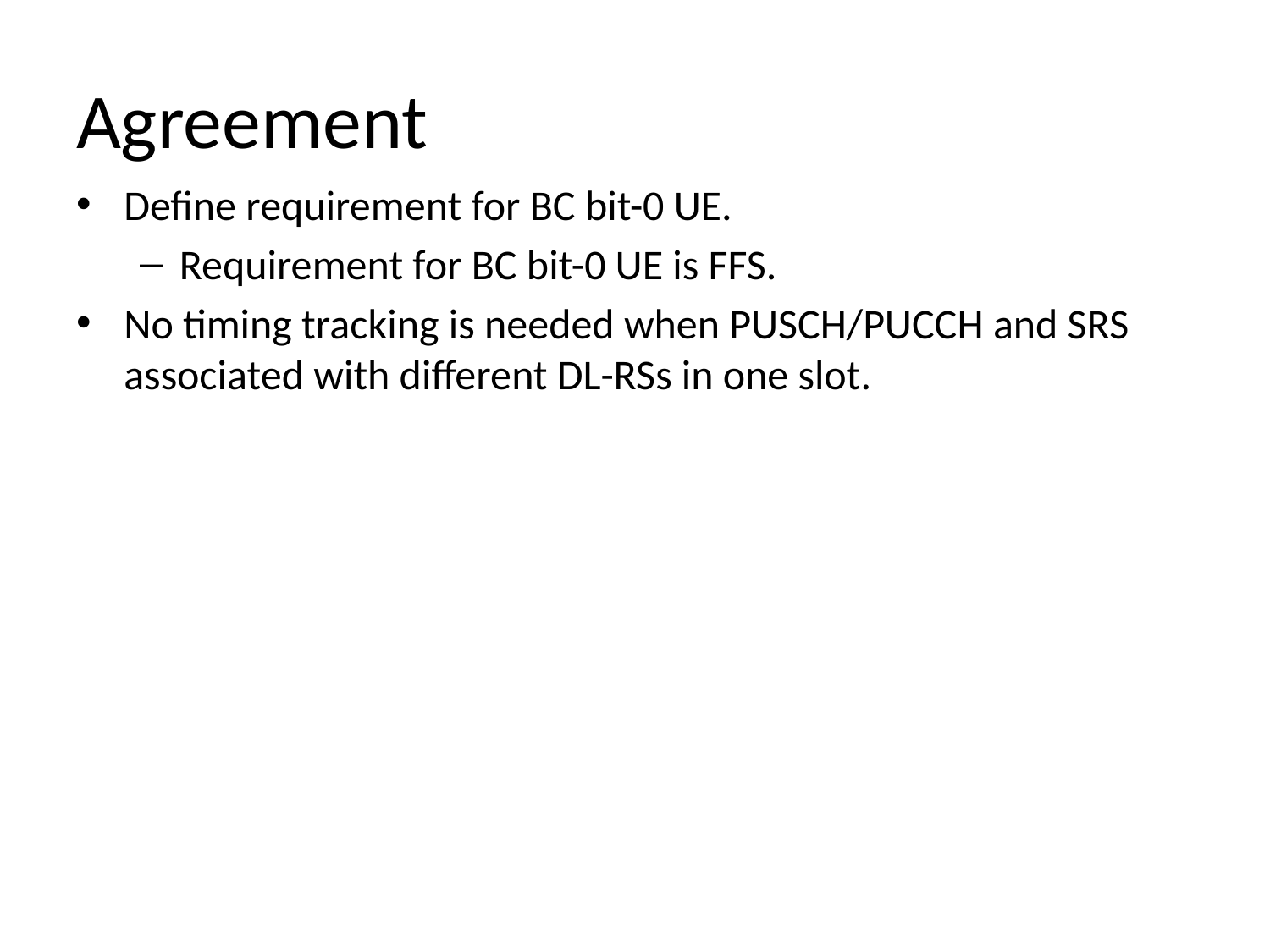

# Agreement
Define requirement for BC bit-0 UE.
Requirement for BC bit-0 UE is FFS.
No timing tracking is needed when PUSCH/PUCCH and SRS associated with different DL-RSs in one slot.